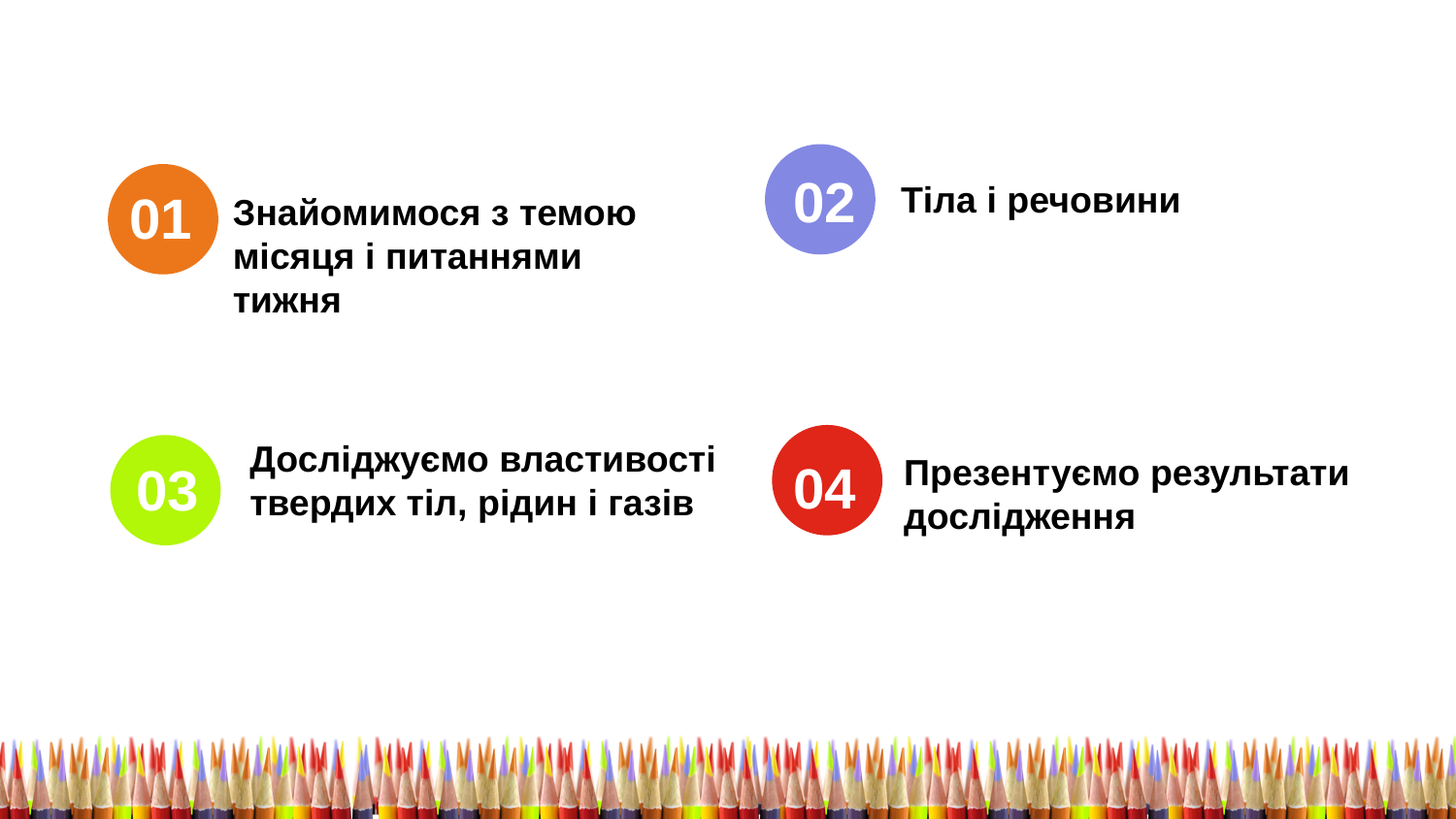

02
Тіла і речовини
01
Знайомимося з темою
місяця і питаннями
тижня

Досліджуємо властивості твердих тіл, рідин і газів

Презентуємо результати
дослідження
04
03